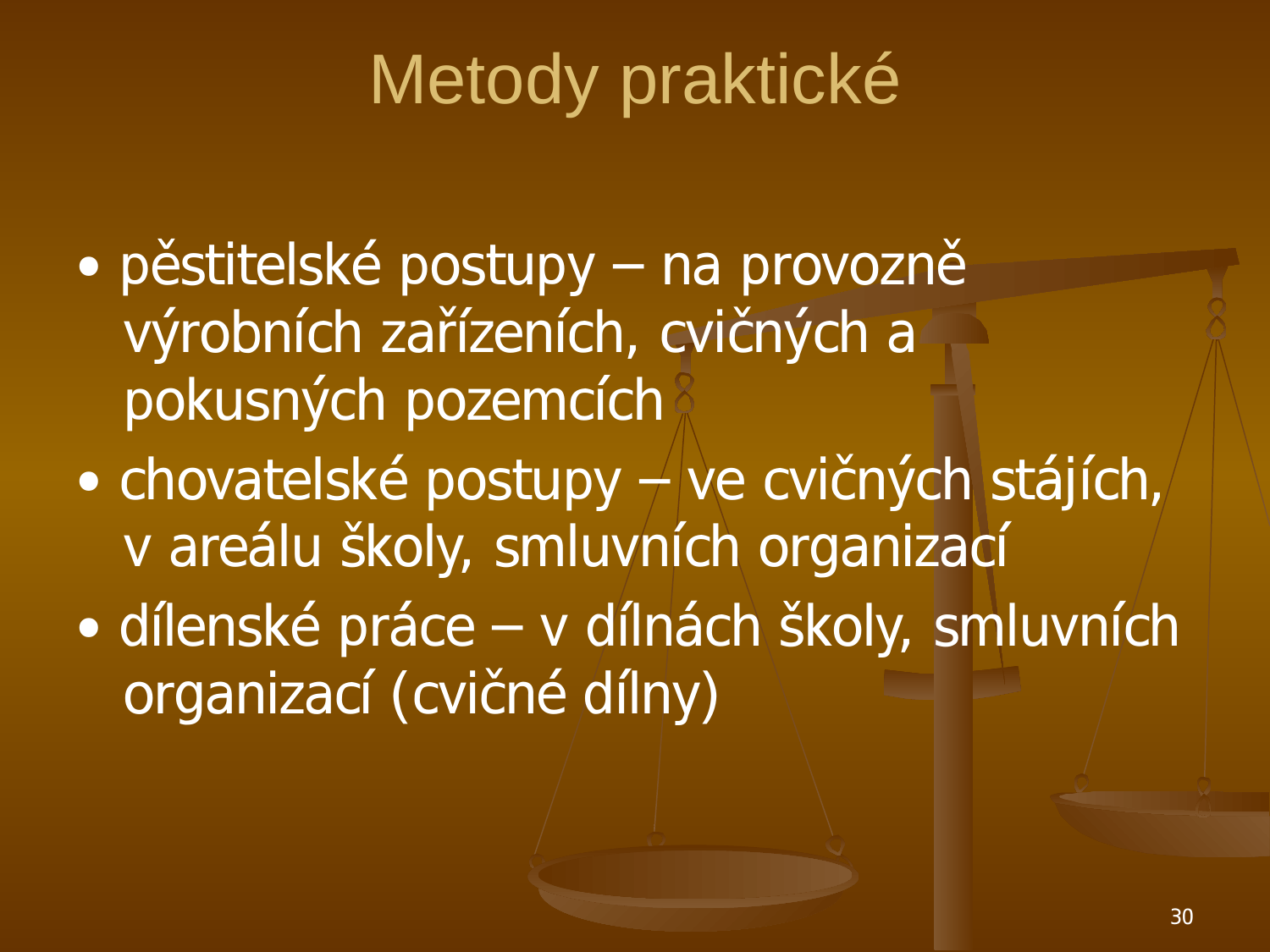

# Metody praktické
• pěstitelské postupy – na provozně výrobních zařízeních, cvičných a pokusných pozemcích
• chovatelské postupy – ve cvičných stájích, v areálu školy, smluvních organizací
• dílenské práce – v dílnách školy, smluvních organizací (cvičné dílny)
30